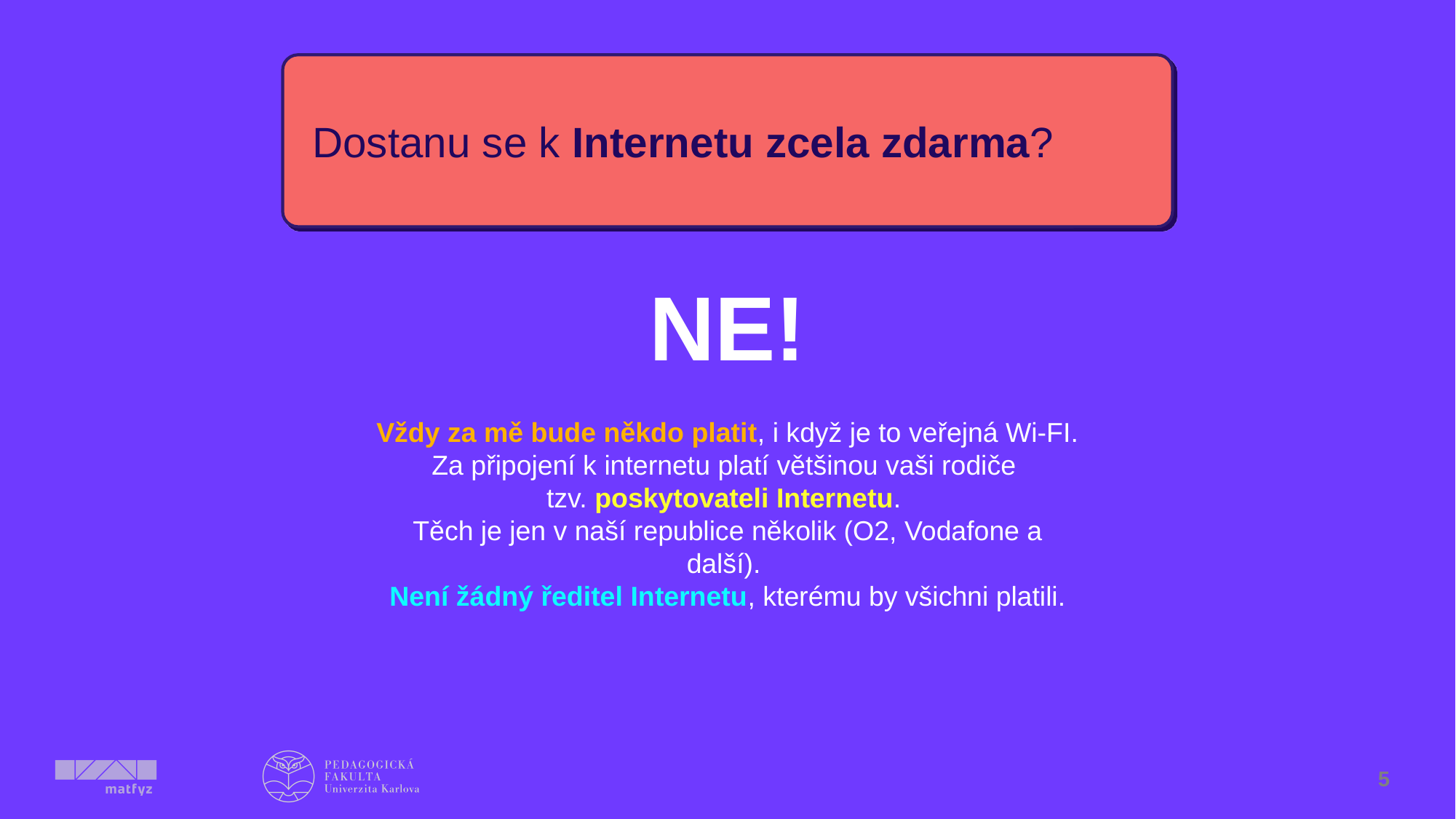

Dostanu se k Internetu zcela zdarma?
NE!
Vždy za mě bude někdo platit, i když je to veřejná Wi-FI.
Za připojení k internetu platí většinou vaši rodiče
tzv. poskytovateli Internetu.
Těch je jen v naší republice několik (O2, Vodafone a další).
Není žádný ředitel Internetu, kterému by všichni platili.
5